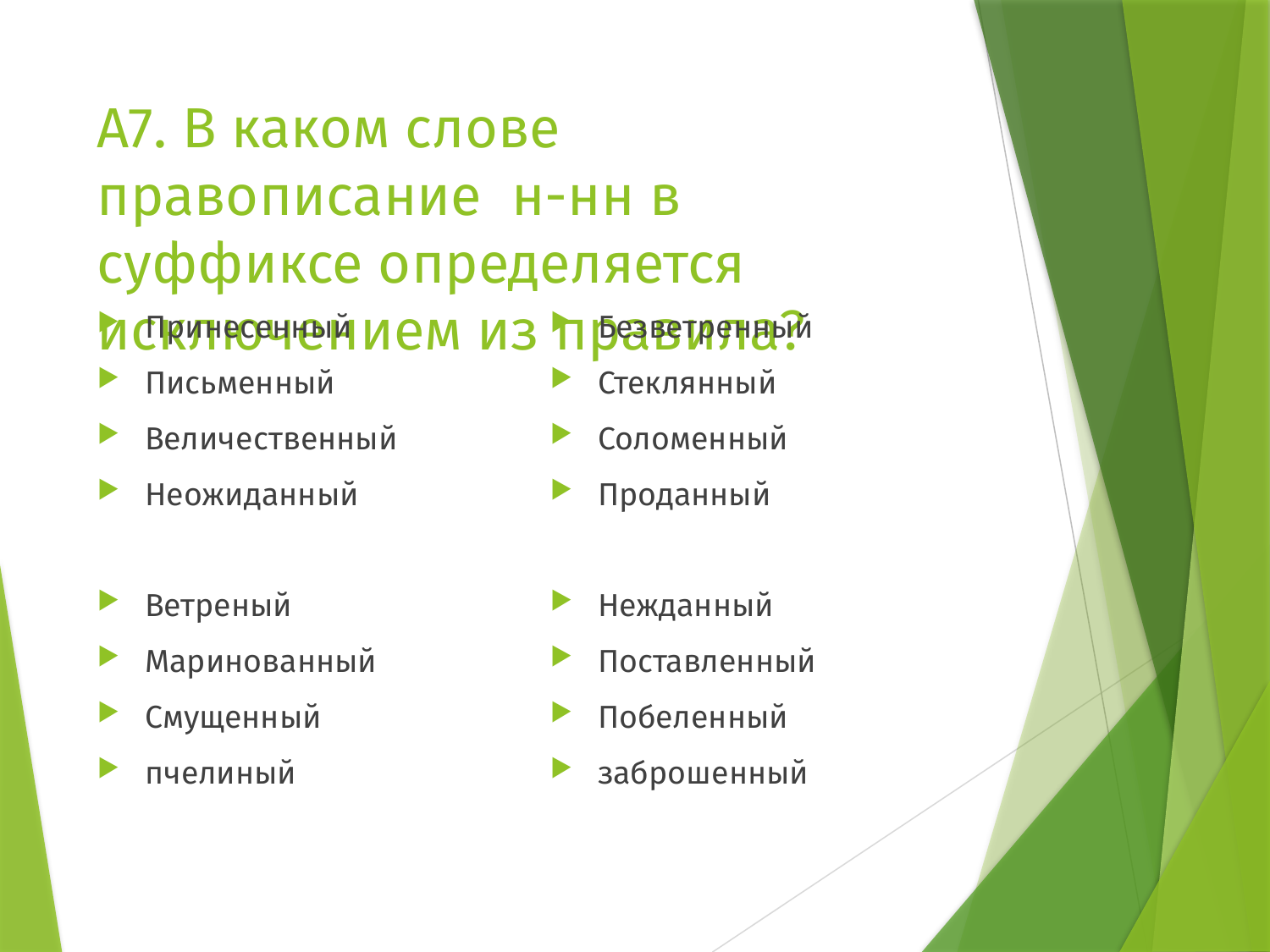

# А7. В каком слове правописание  н-нн в суффиксе определяется исключением из правила?
Принесенный
Письменный
Величественный
Неожиданный

Ветреный
Маринованный
Смущенный
пчелиный
Безветренный
Стеклянный
Соломенный
Проданный

Нежданный
Поставленный
Побеленный
заброшенный